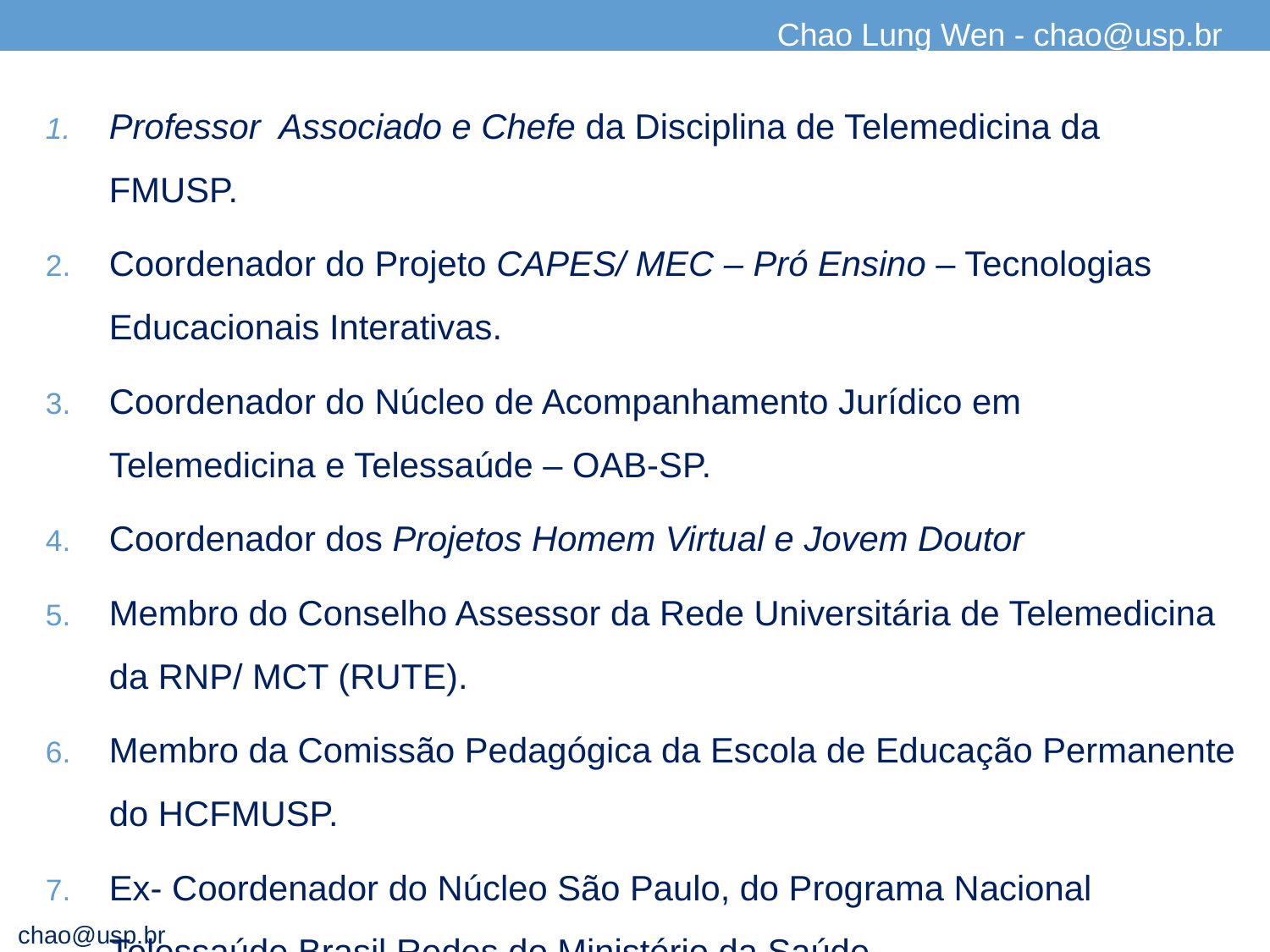

Chao Lung Wen - chao@usp.br
Professor  Associado e Chefe da Disciplina de Telemedicina da FMUSP.
Coordenador do Projeto CAPES/ MEC – Pró Ensino – Tecnologias Educacionais Interativas.
Coordenador do Núcleo de Acompanhamento Jurídico em Telemedicina e Telessaúde – OAB-SP.
Coordenador dos Projetos Homem Virtual e Jovem Doutor
Membro do Conselho Assessor da Rede Universitária de Telemedicina da RNP/ MCT (RUTE).
Membro da Comissão Pedagógica da Escola de Educação Permanente do HCFMUSP.
Ex- Coordenador do Núcleo São Paulo, do Programa Nacional Telessaúde Brasil Redes do Ministério da Saúde.